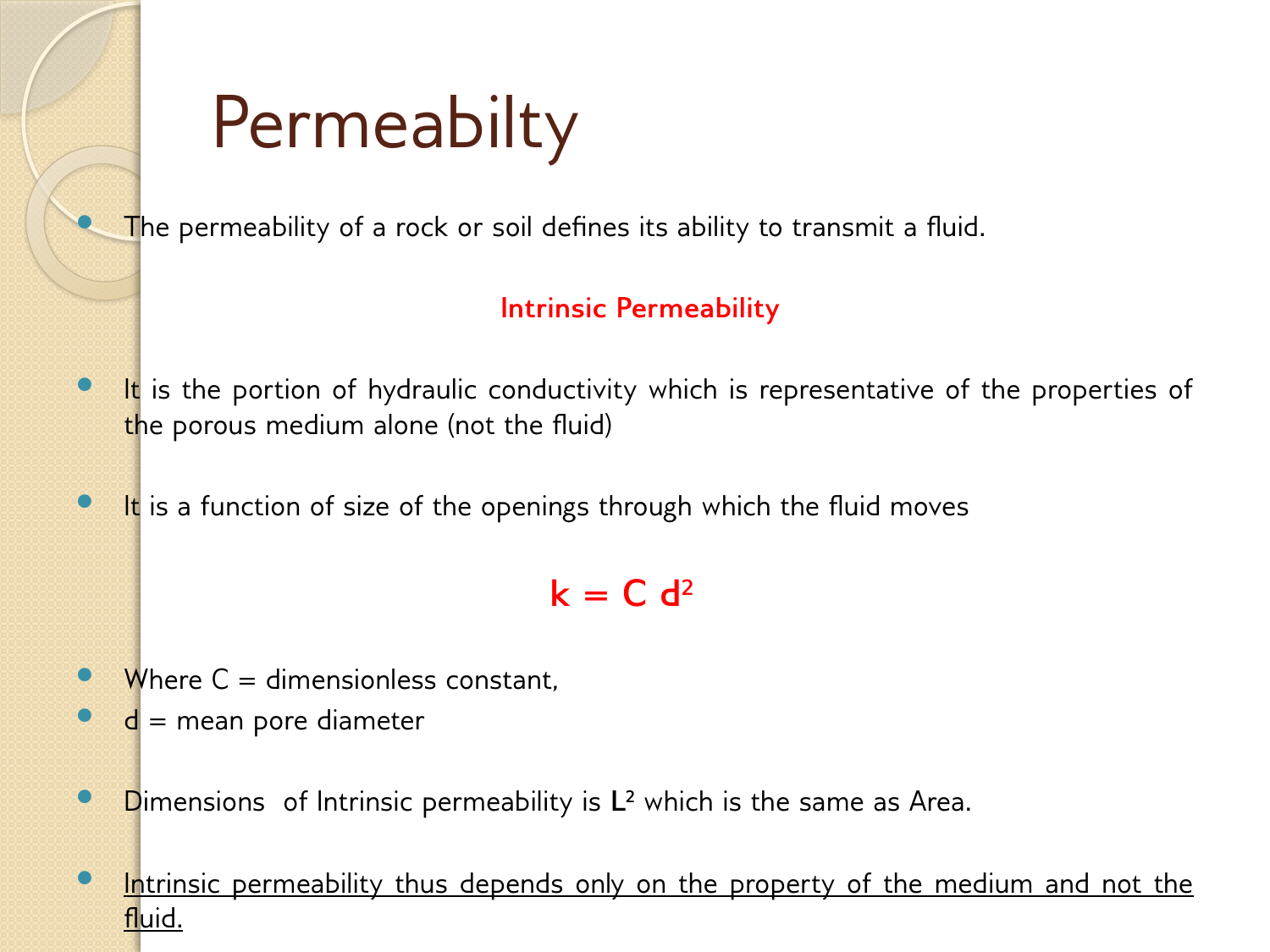

# Permeabilty
The permeability of a rock or soil defines its ability to transmit a fluid.

Intrinsic Permeability

It is the portion of hydraulic conductivity which is representative of the properties of the porous medium alone (not the fluid)

It is a function of size of the openings through which the fluid moves

k = C d2

Where C = dimensionless constant,
d = mean pore diameter

Dimensions  of Intrinsic permeability is L2 which is the same as Area.

Intrinsic permeability thus depends only on the property of the medium and not the fluid.